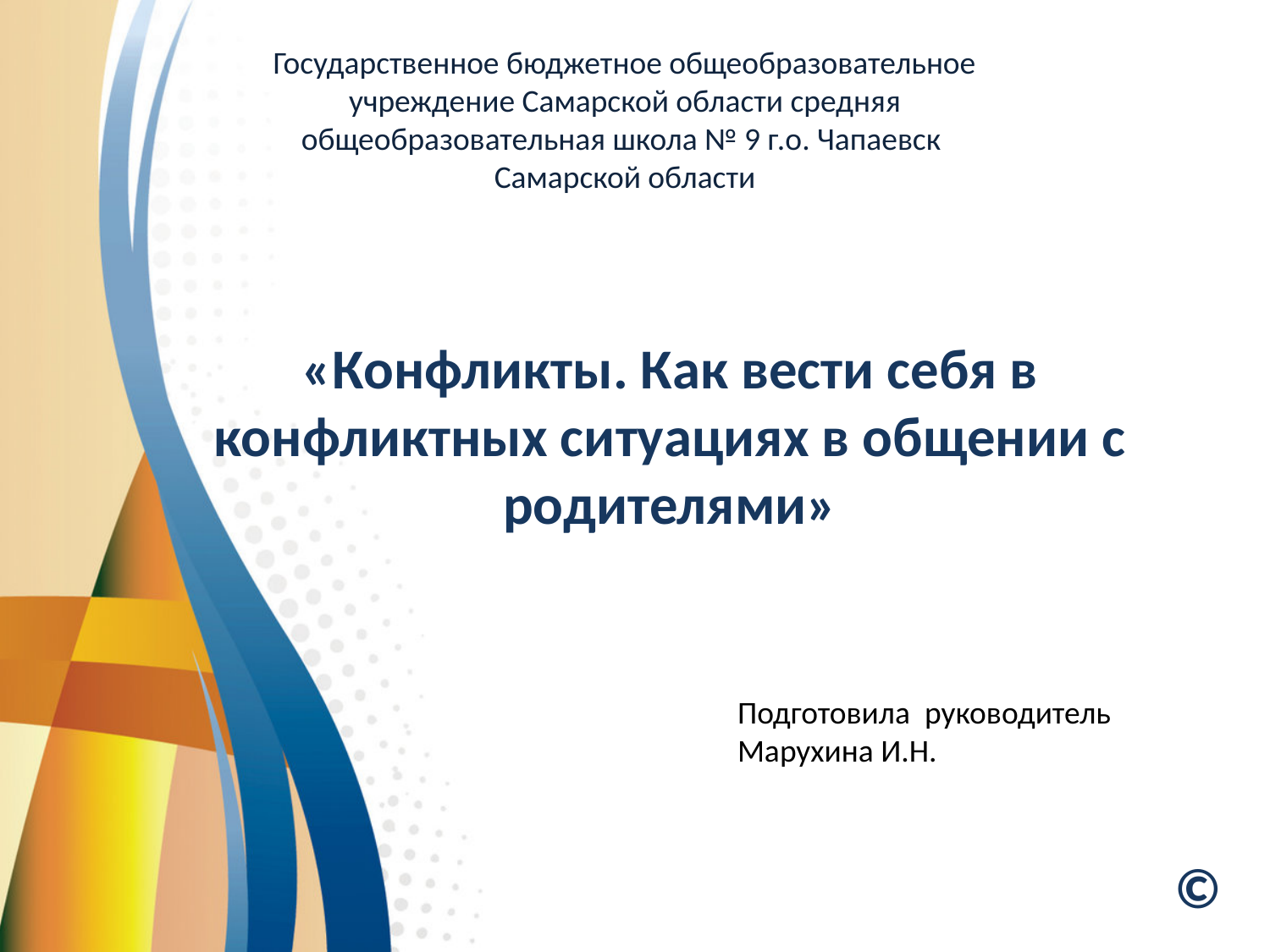

Государственное бюджетное общеобразовательное учреждение Самарской области средняя общеобразовательная школа № 9 г.о. Чапаевск
Самарской области
«Конфликты. Как вести себя в конфликтных ситуациях в общении с родителями»
Подготовила  руководитель Марухина И.Н.
©